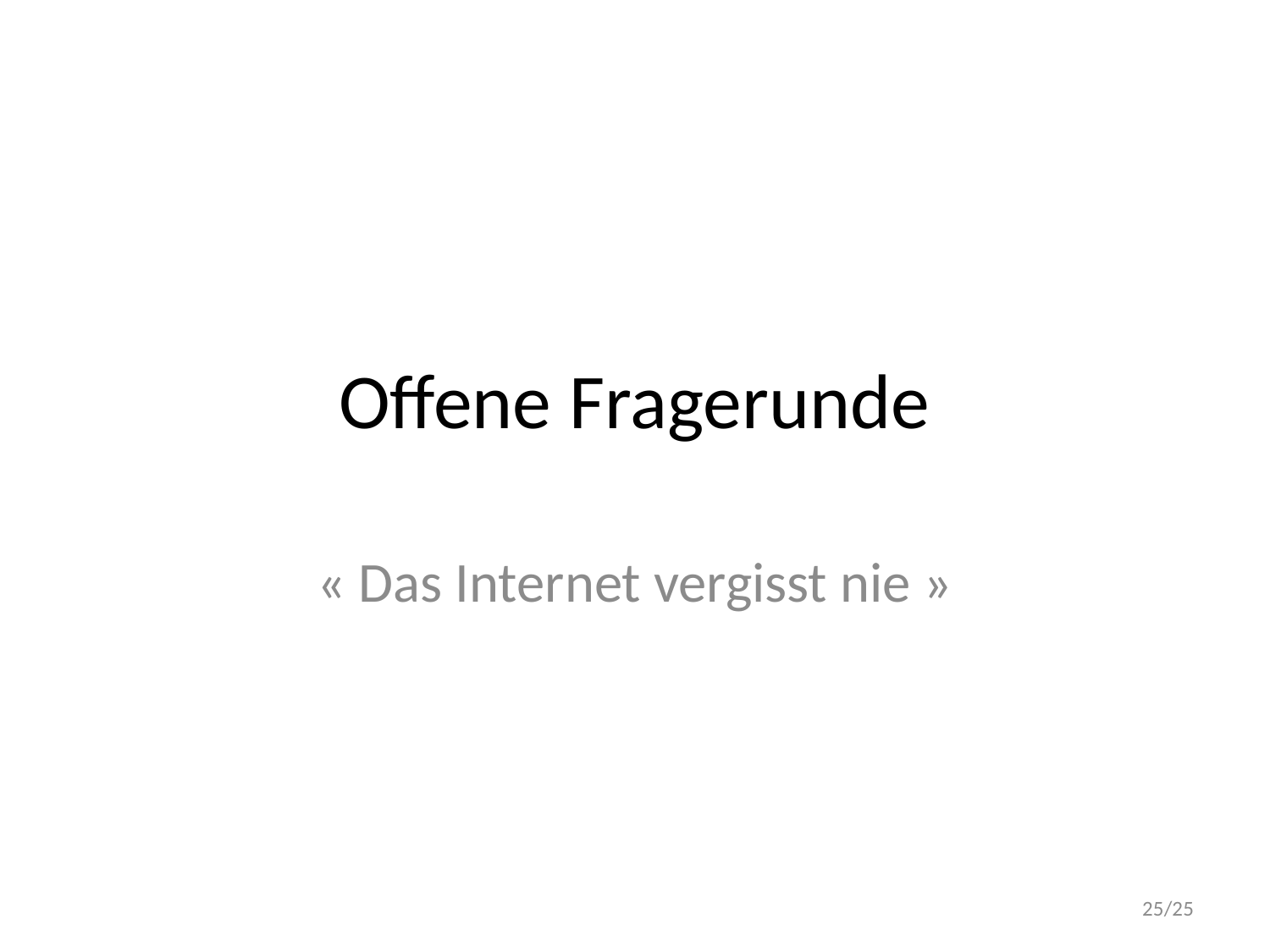

# Offene Fragerunde
« Das Internet vergisst nie »
25/25